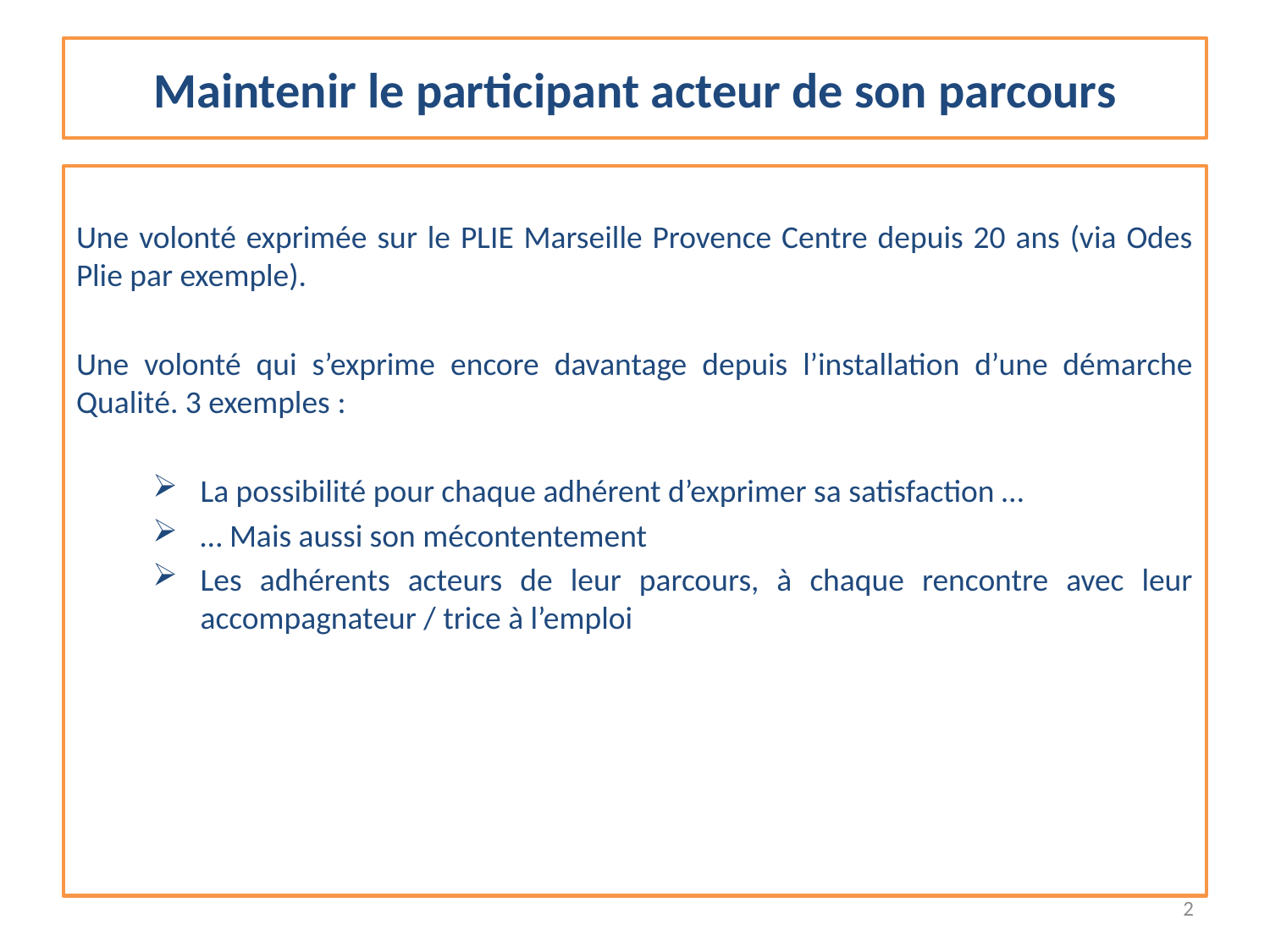

# Maintenir le participant acteur de son parcours

Une volonté exprimée sur le PLIE Marseille Provence Centre depuis 20 ans (via Odes Plie par exemple).

Une volonté qui s’exprime encore davantage depuis l’installation d’une démarche Qualité. 3 exemples :

La possibilité pour chaque adhérent d’exprimer sa satisfaction …
… Mais aussi son mécontentement
Les adhérents acteurs de leur parcours, à chaque rencontre avec leur accompagnateur / trice à l’emploi

2